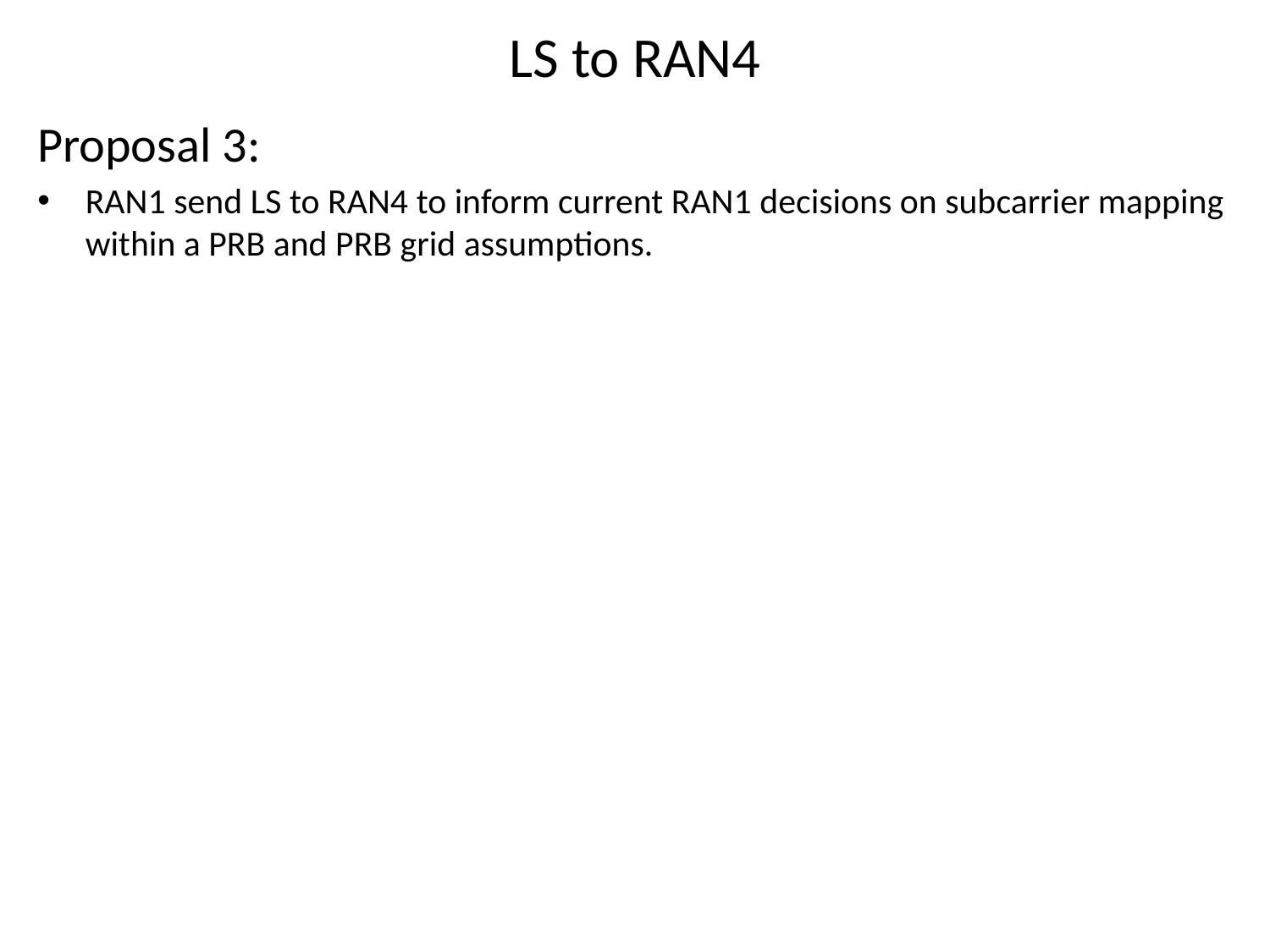

# LS to RAN4
Proposal 3:
RAN1 send LS to RAN4 to inform current RAN1 decisions on subcarrier mapping within a PRB and PRB grid assumptions.